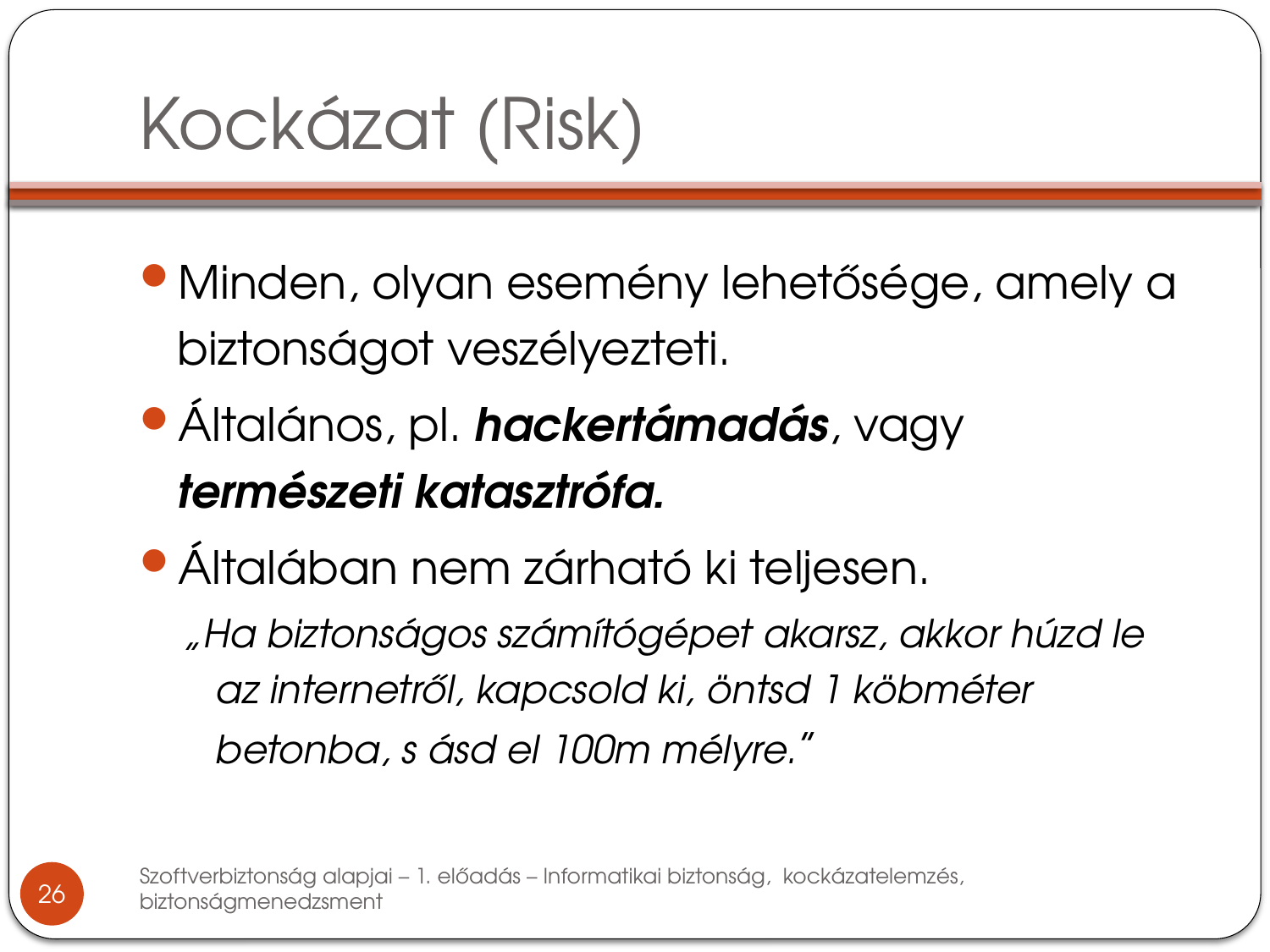

# Kockázat (Risk)
Minden, olyan esemény lehetősége, amely a biztonságot veszélyezteti.
Általános, pl. hackertámadás, vagy természeti katasztrófa.
Általában nem zárható ki teljesen.
„Ha biztonságos számítógépet akarsz, akkor húzd le az internetről, kapcsold ki, öntsd 1 köbméter betonba, s ásd el 100m mélyre.”
Szoftverbiztonság alapjai – 1. előadás – Informatikai biztonság,  kockázatelemzés, biztonságmenedzsment
26